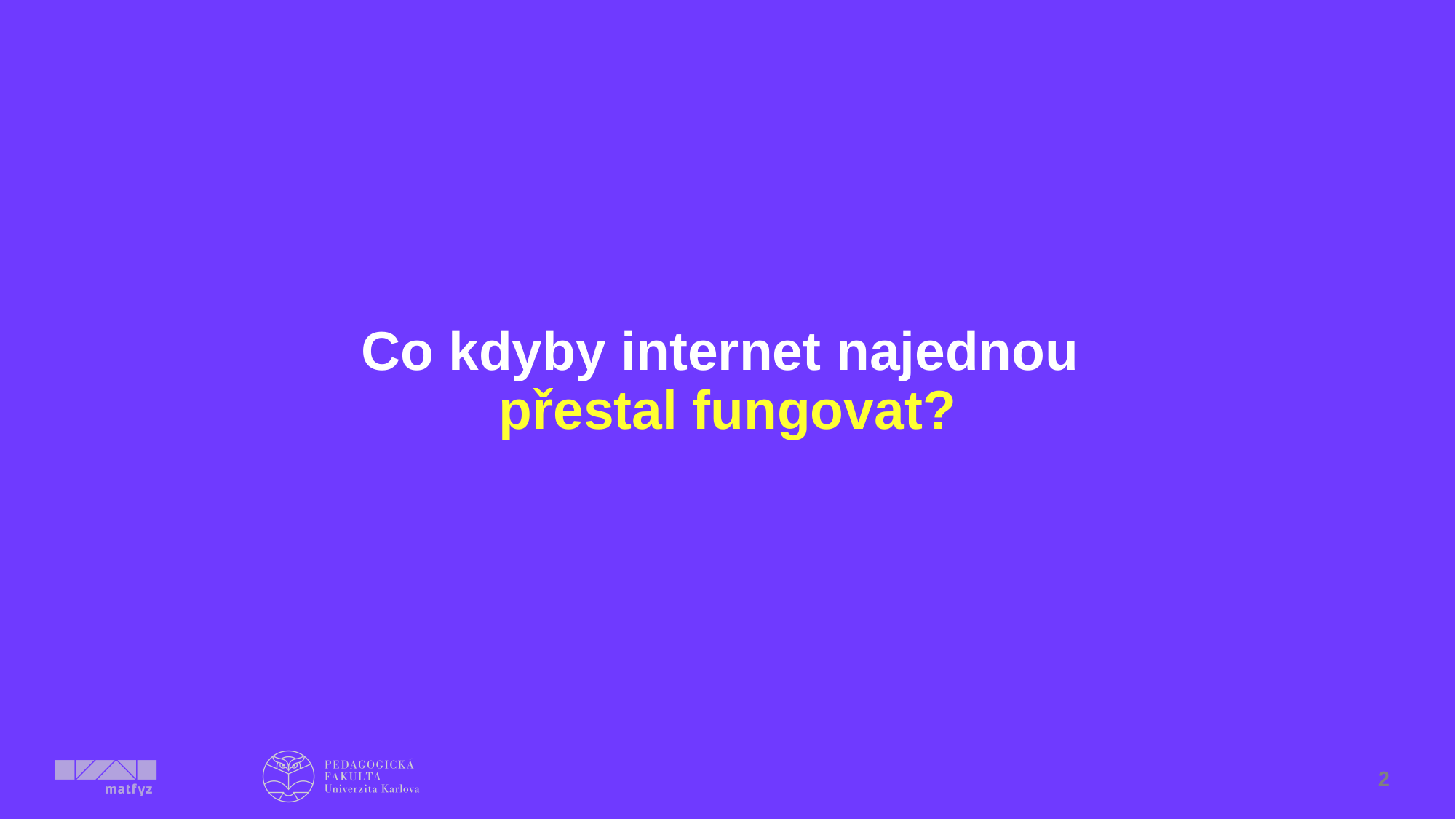

# Co kdyby internet najednou přestal fungovat?
2